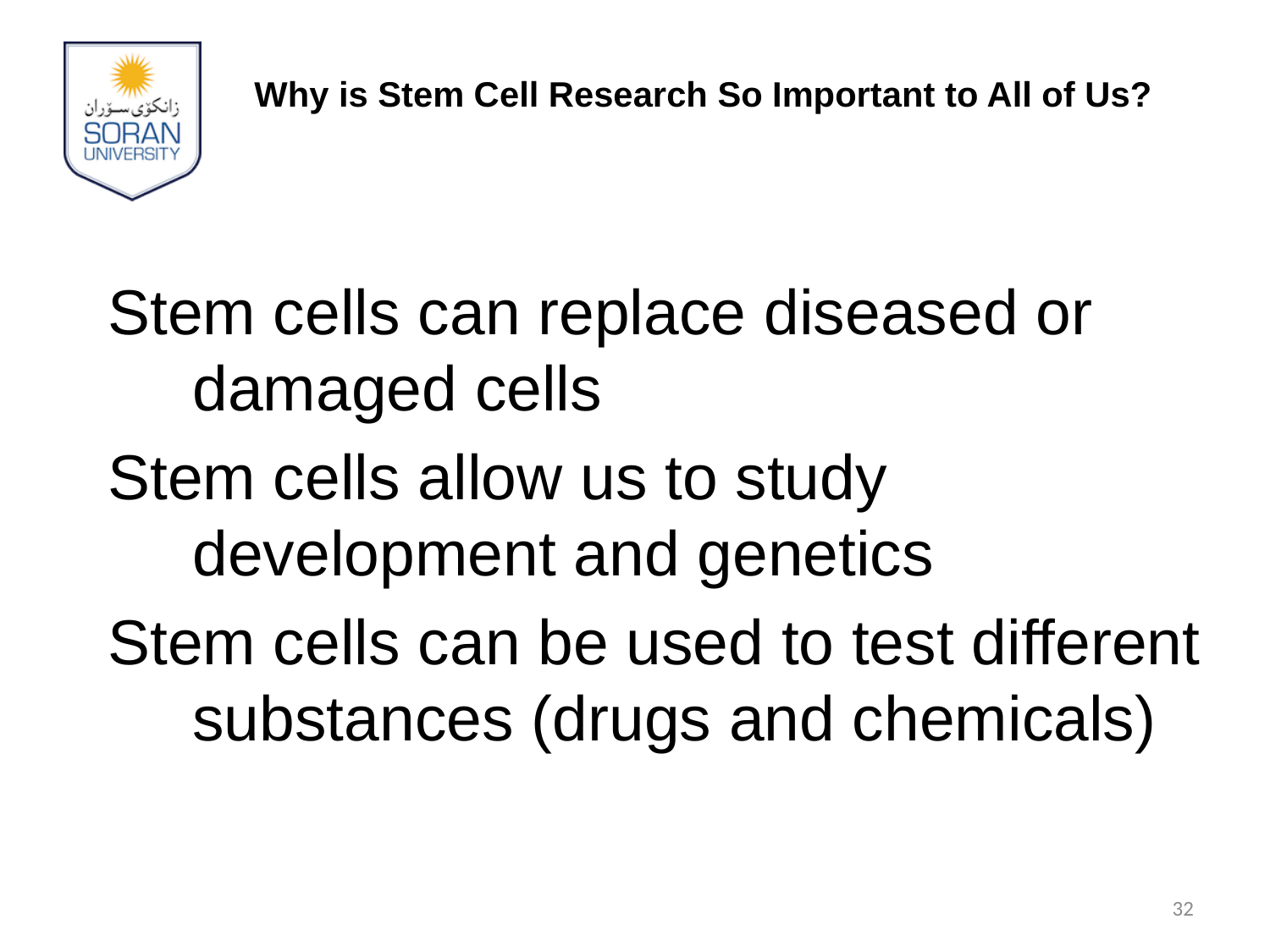

Why is Stem Cell Research So Important to All of Us?
Stem cells can replace diseased or damaged cells
Stem cells allow us to study development and genetics
Stem cells can be used to test different substances (drugs and chemicals)

32